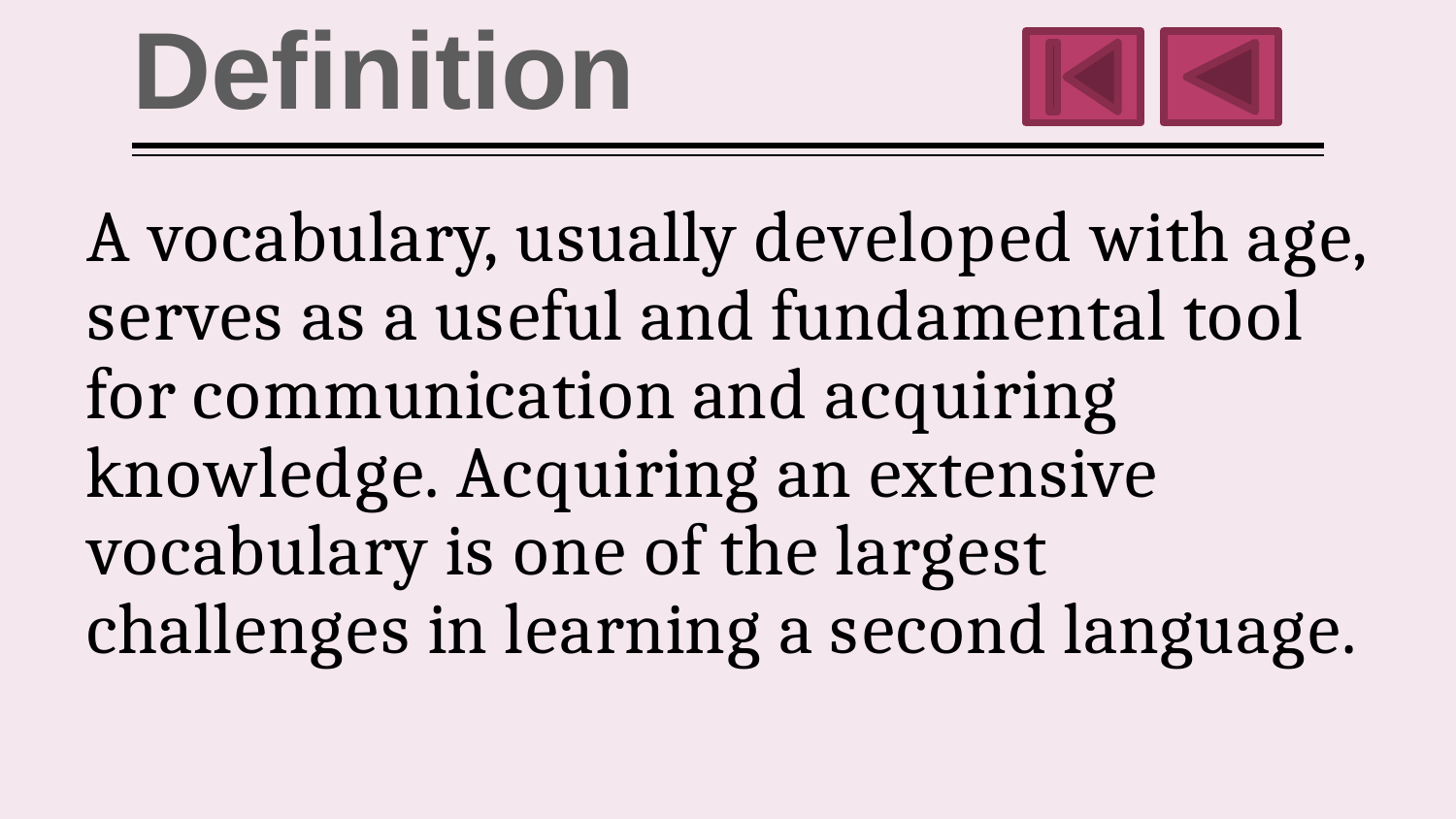

# Definition

A vocabulary, usually developed with age, serves as a useful and fundamental tool for communication and acquiring knowledge. Acquiring an extensive vocabulary is one of the largest challenges in learning a second language.